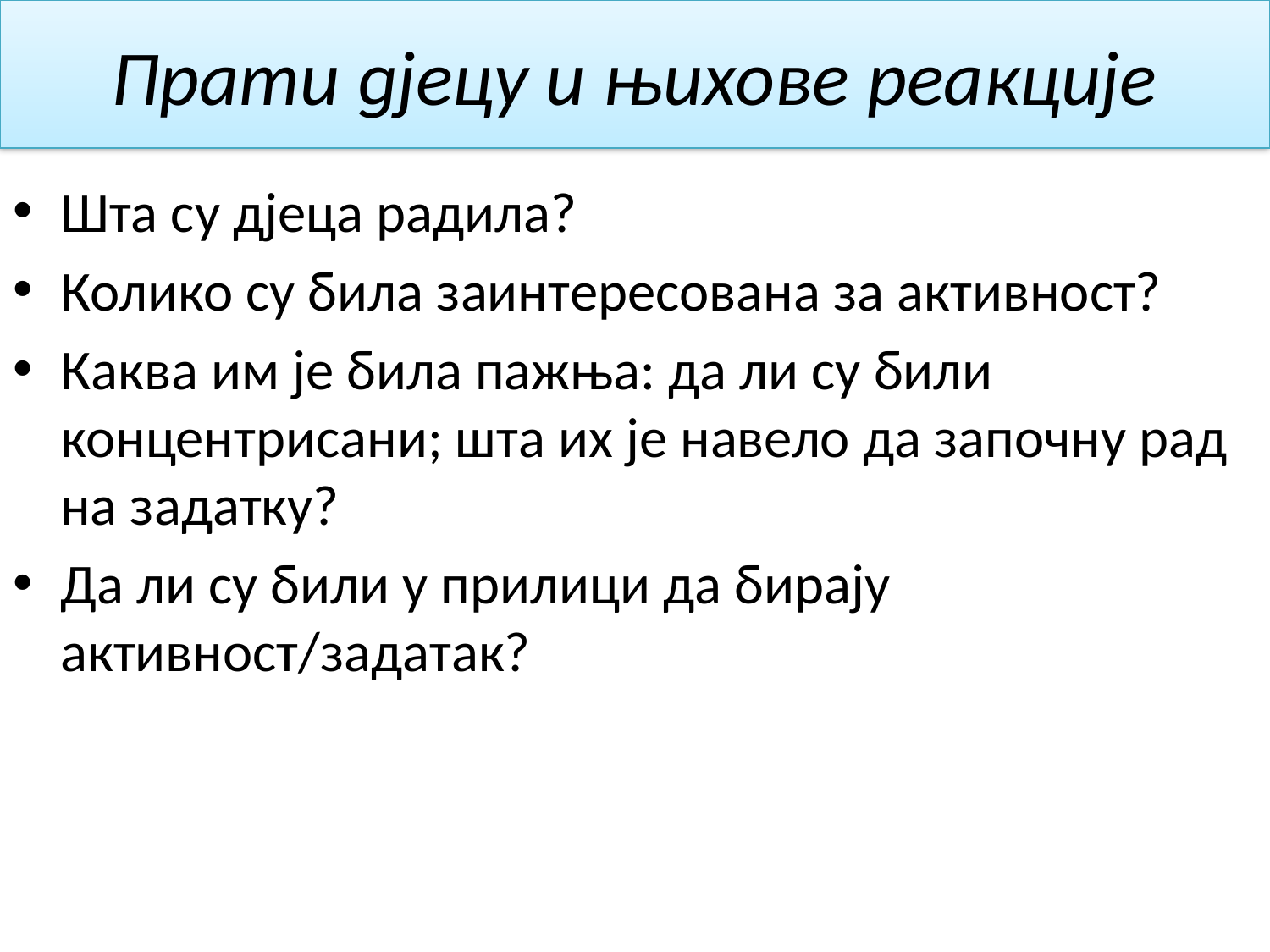

# Прати дјецу и њихове реакције
Шта су дјеца радила?
Колико су била заинтересована за активност?
Каква им је била пажња: да ли су били концентрисани; шта их је навело да започну рад на задатку?
Да ли су били у прилици да бирају активност/задатак?